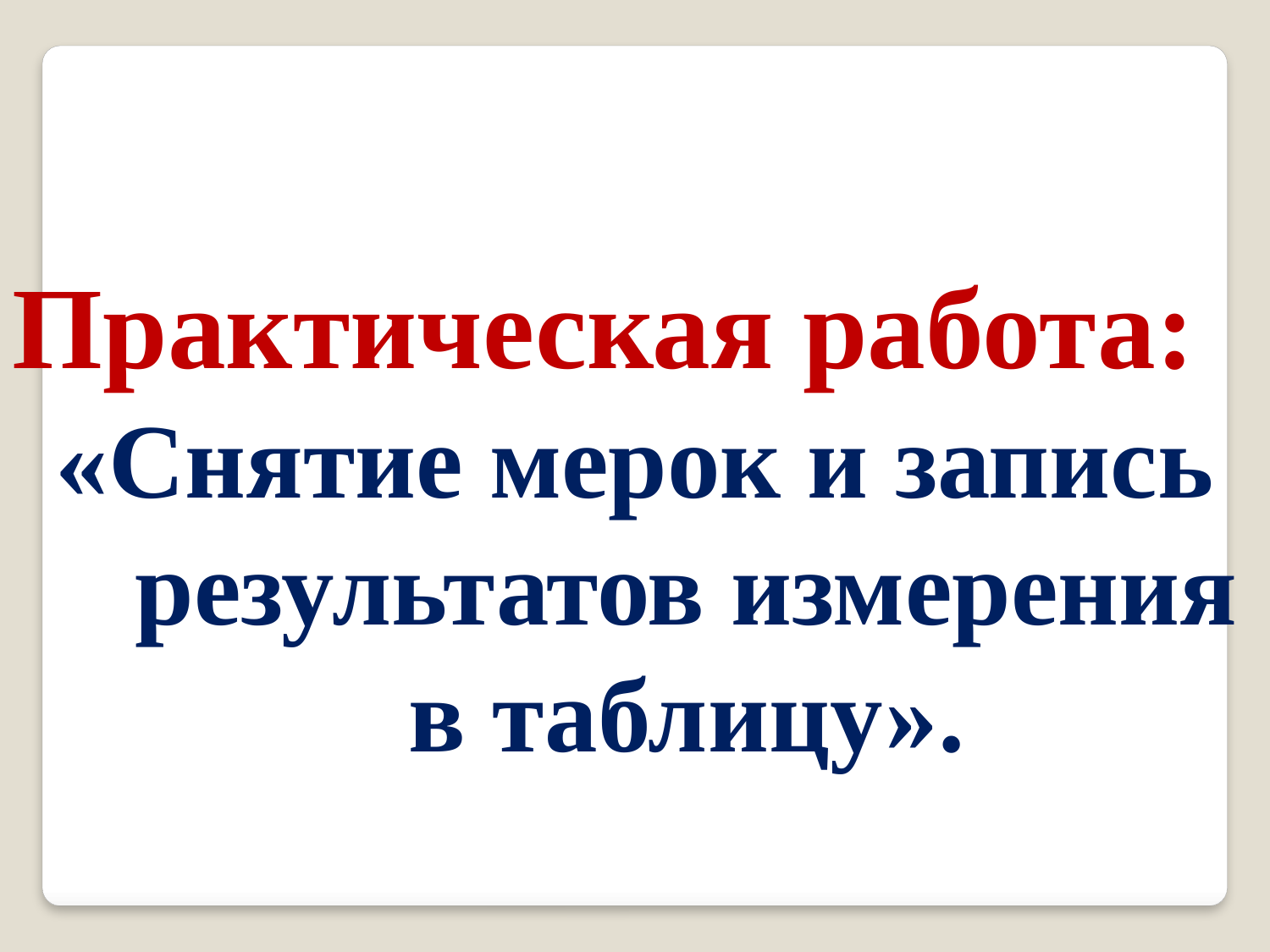

Практическая работа:
«Снятие мерок и запись результатов измерения в таблицу».